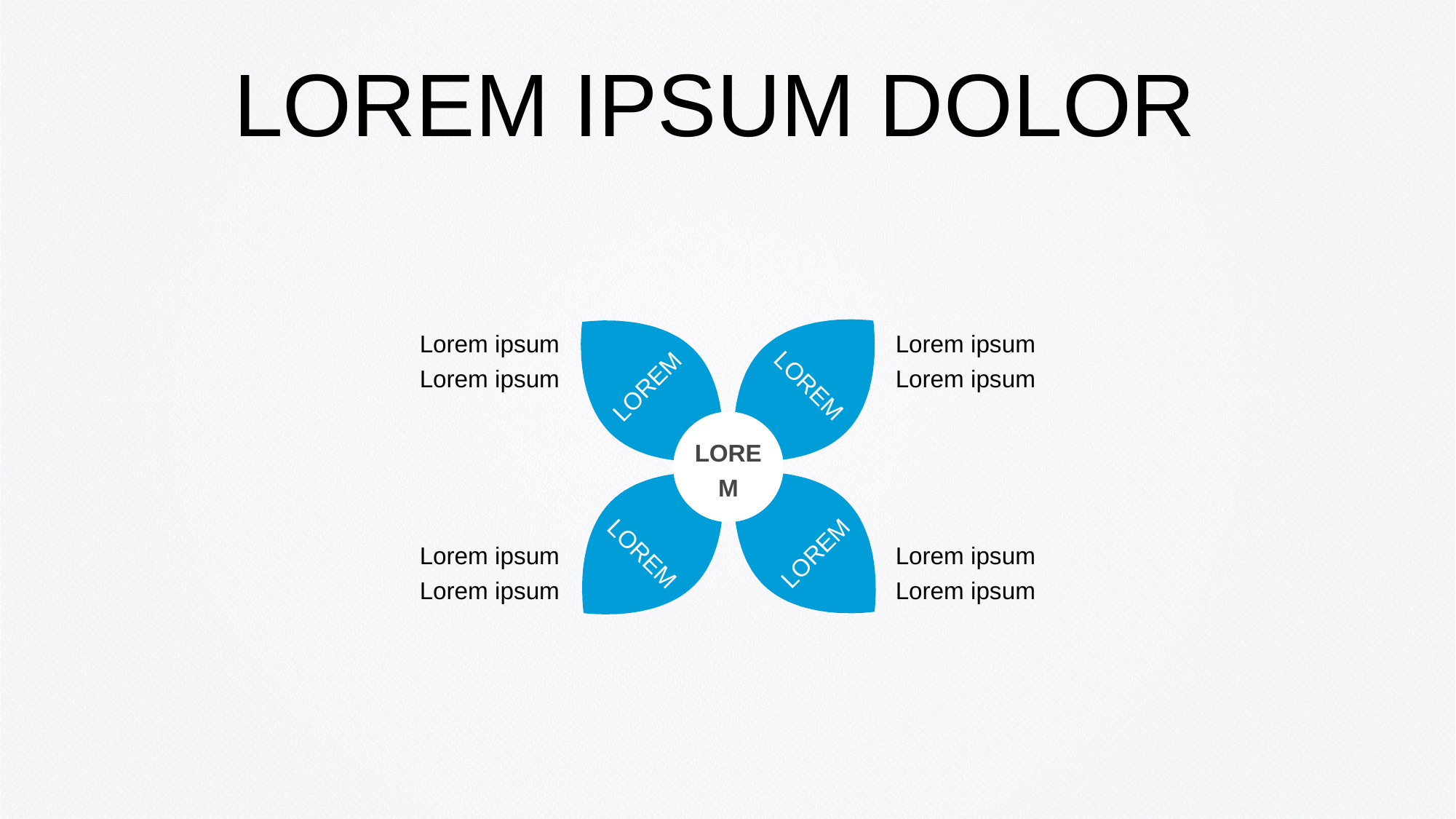

# LOREM IPSUM DOLOR
LOREM
LOREM
Lorem ipsum
Lorem ipsum
Lorem ipsum
Lorem ipsum
LOREM
LOREM
LOREM
Lorem ipsum
Lorem ipsum
Lorem ipsum
Lorem ipsum